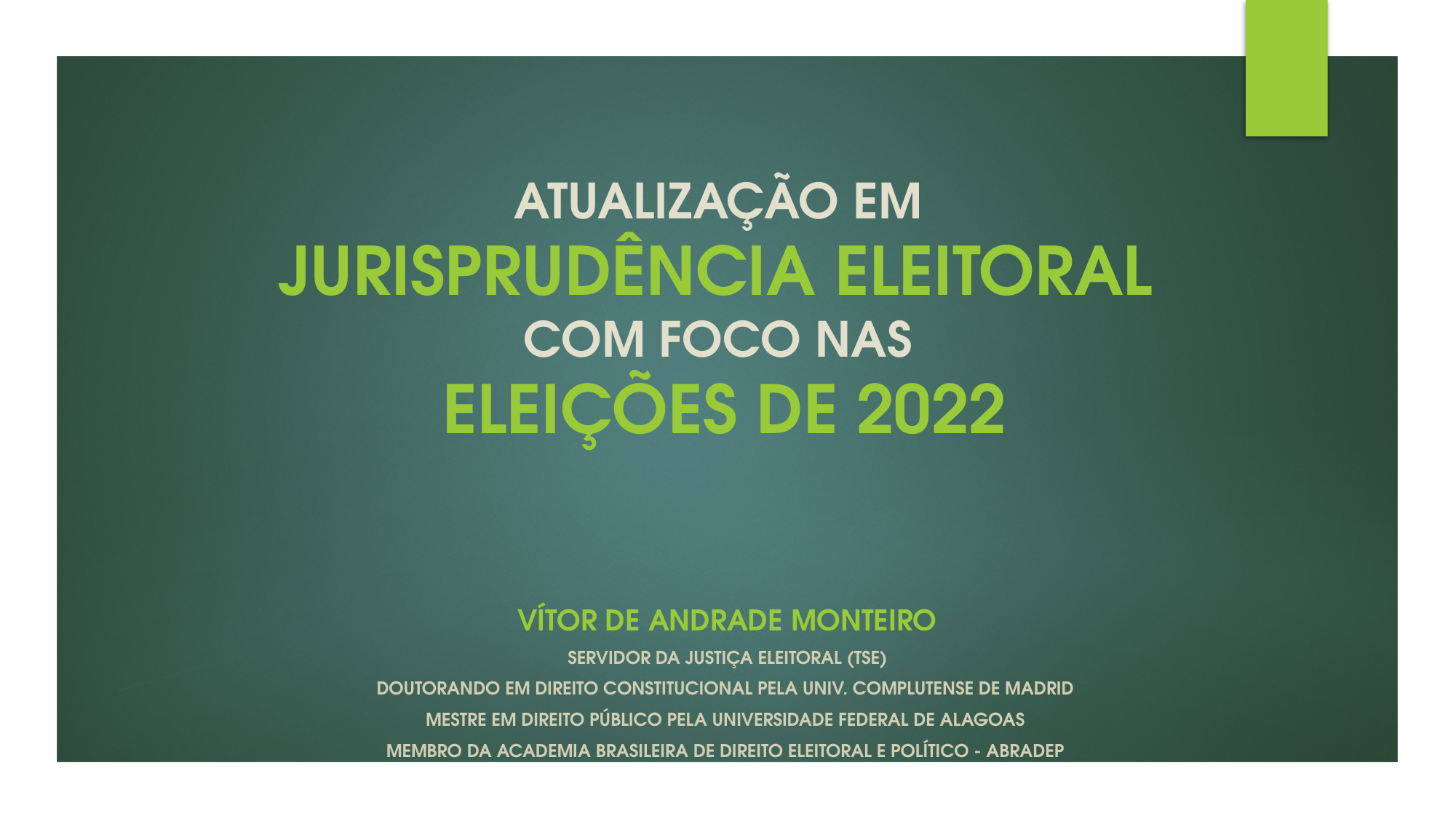

# ATUALIZAÇÃO EM JURISPRUDÊNCIA ELEITORAL COM FOCO NAS ELEIÇÕES DE 2022
VÍTOR DE ANDRADE MONTEIRO
SERVIDOR DA JUSTIÇA ELEITORAL (TSE)
Doutorando em DIreito Constitucional pela Univ. Complutense de Madrid
Mestre em Direito Público pela UNIVERSIDADE FEDERAL DE ALAGOAS
Membro da ACADEMIA BRASILEIRA DE DIREITO ELEITORAL E POLÍTICO - ABRADEP